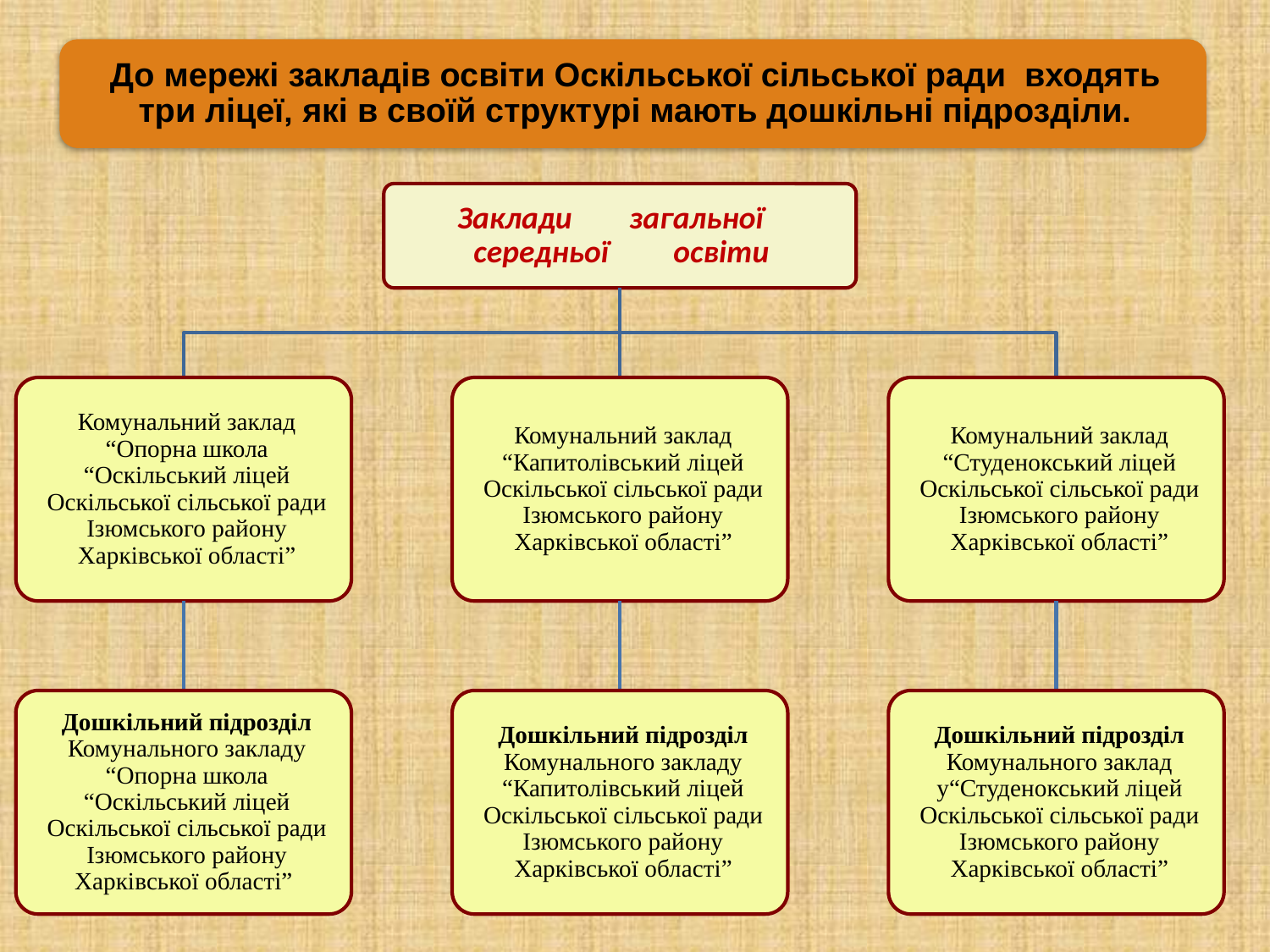

До мережі закладів освіти Оскільської сільської ради  входять три ліцеї, які в своїй структурі мають дошкільні підрозділи.
Заклади        загальної    середньої         освіти
Комунальний заклад “Опорна школа “Оскільський ліцей Оскільської сільської ради Ізюмського району Харківської області”
Дошкільний підрозділ Комунального закладу “Опорна школа “Оскільський ліцей Оскільської сільської ради Ізюмського району Харківської області”
Комунальний заклад “Капитолівський ліцей Оскільської сільської ради Ізюмського району Харківської області”
Дошкільний підрозділ Комунального закладу “Капитолівський ліцей Оскільської сільської ради Ізюмського району Харківської області”
Комунальний заклад “Студенокський ліцей Оскільської сільської ради Ізюмського району Харківської області”
Дошкільний підрозділ Комунального заклад у“Студенокський ліцей Оскільської сільської ради Ізюмського району Харківської області”